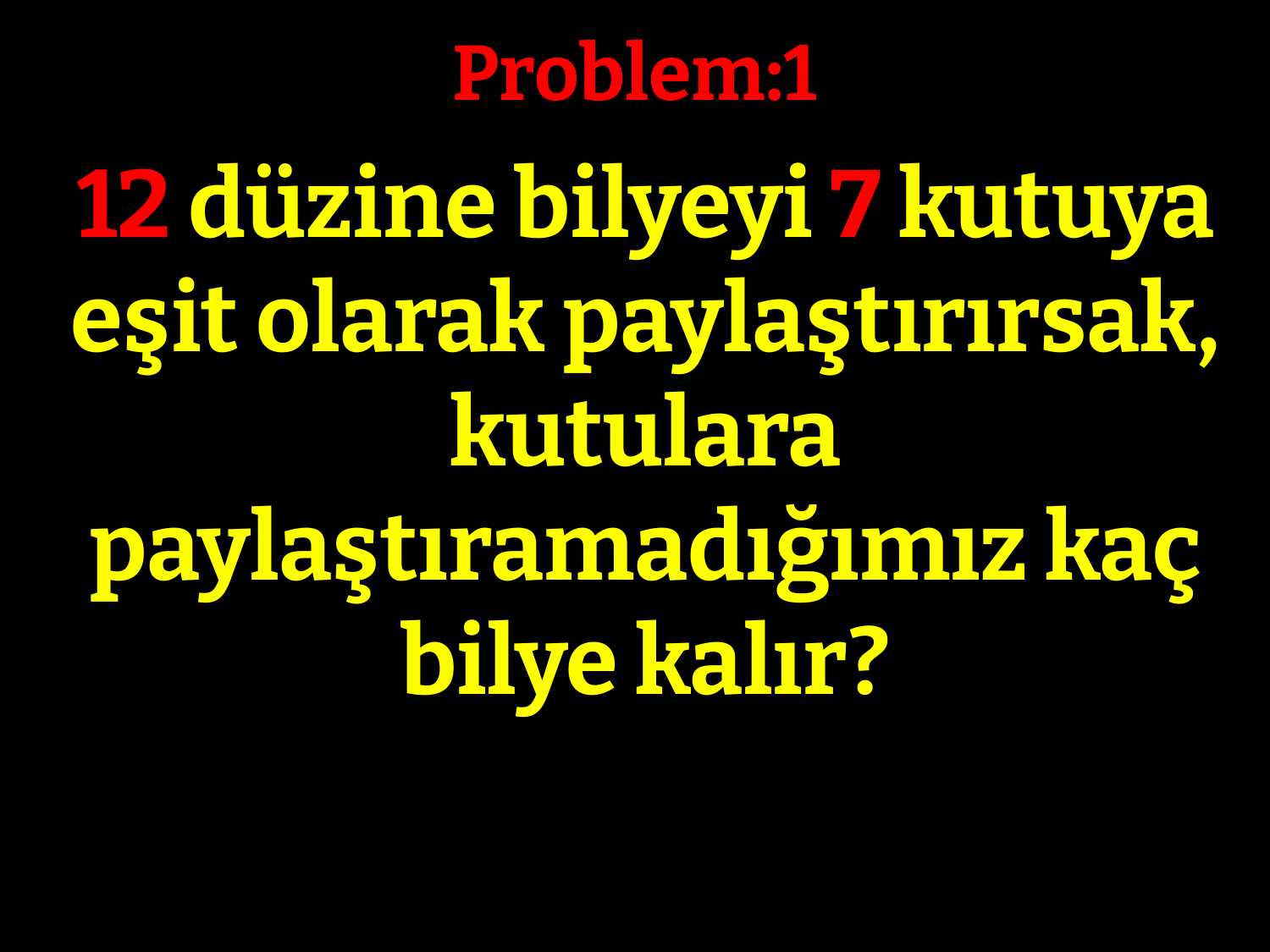

Problem:1
12 düzine bilyeyi 7 kutuya eşit olarak paylaştırırsak, kutulara paylaştıramadığımız kaç bilye kalır?
#